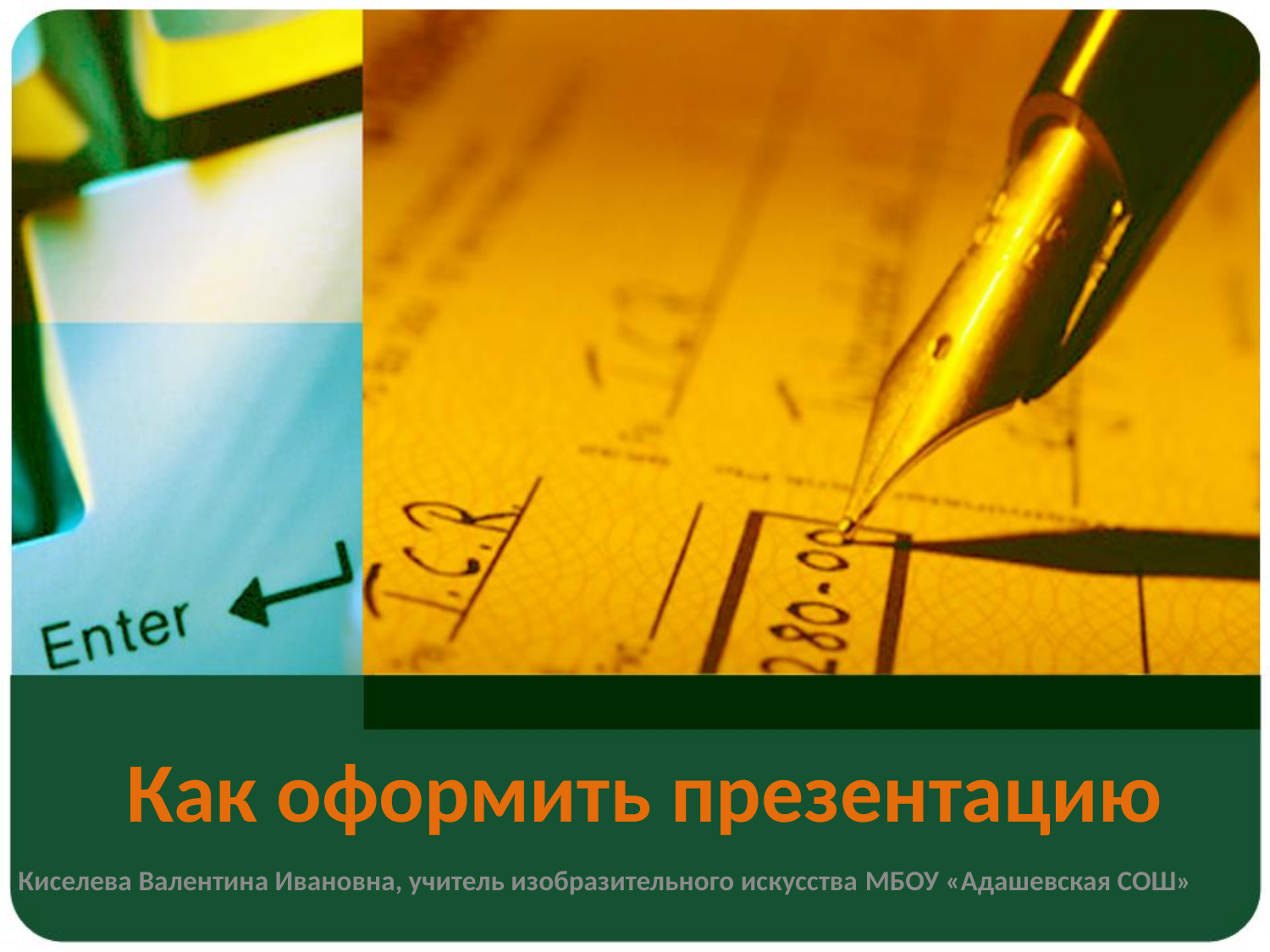

# Как оформить презентацию
Киселева Валентина Ивановна, учитель изобразительного искусства МБОУ «Адашевская СОШ»